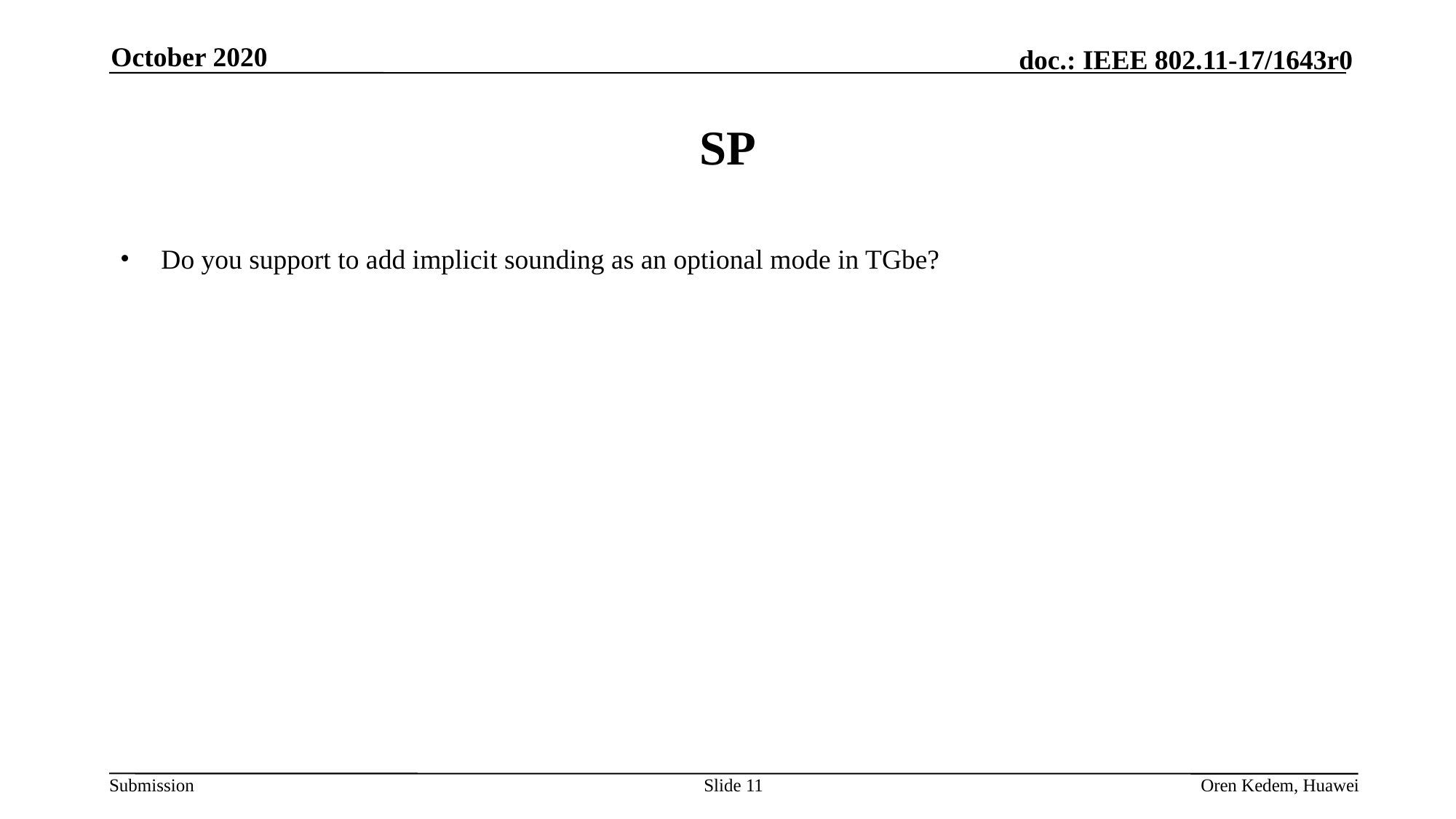

October 2020
# SP
Do you support to add implicit sounding as an optional mode in TGbe?
Slide 11
Oren Kedem, Huawei